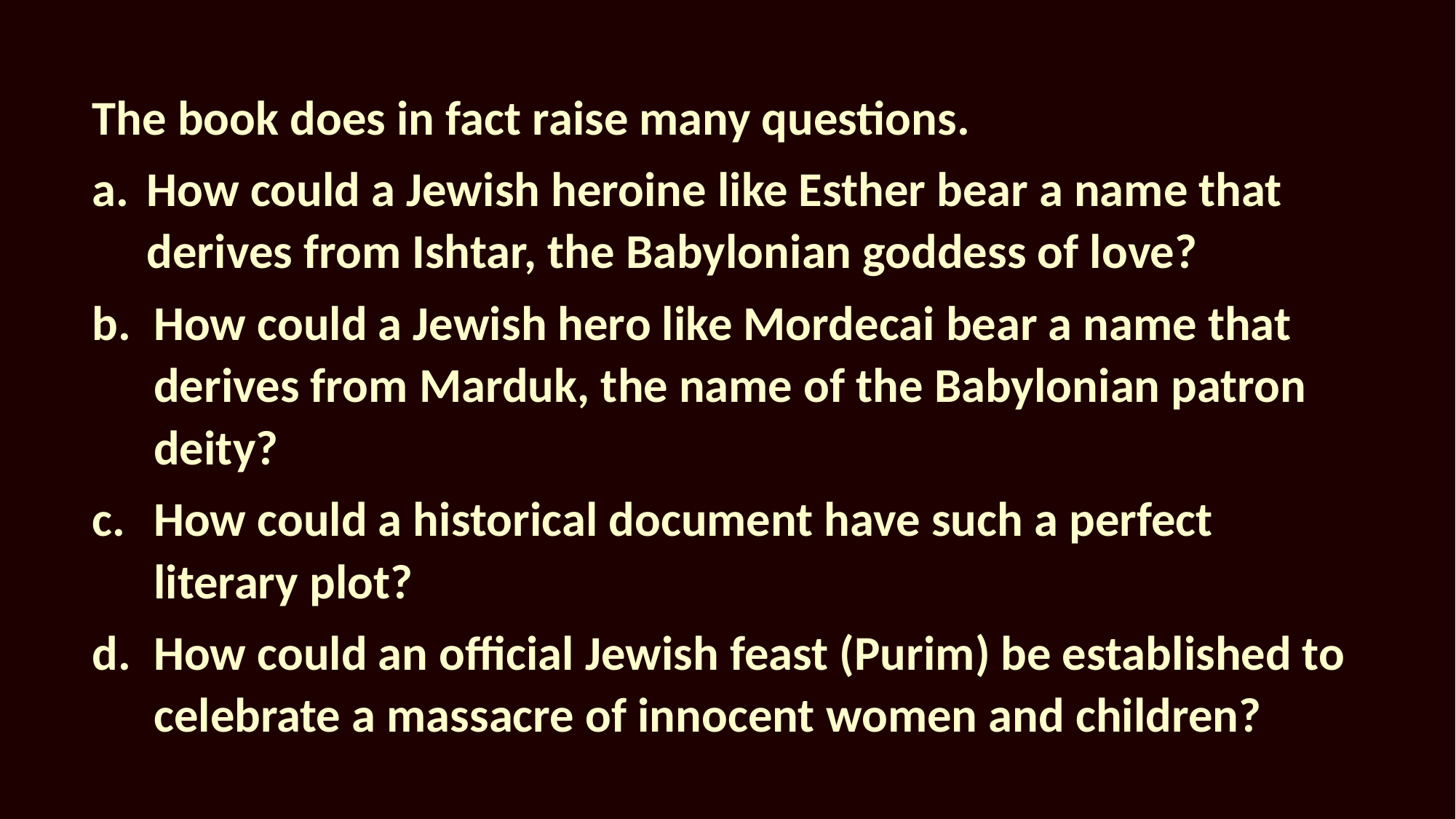

The book does in fact raise many questions.
a.	How could a Jewish heroine like Esther bear a name that derives from Ishtar, the Babylonian goddess of love?
How could a Jewish hero like Mordecai bear a name that derives from Marduk, the name of the Babylonian patron deity?
How could a historical document have such a perfect literary plot?
How could an official Jewish feast (Purim) be established to celebrate a massacre of innocent women and children?